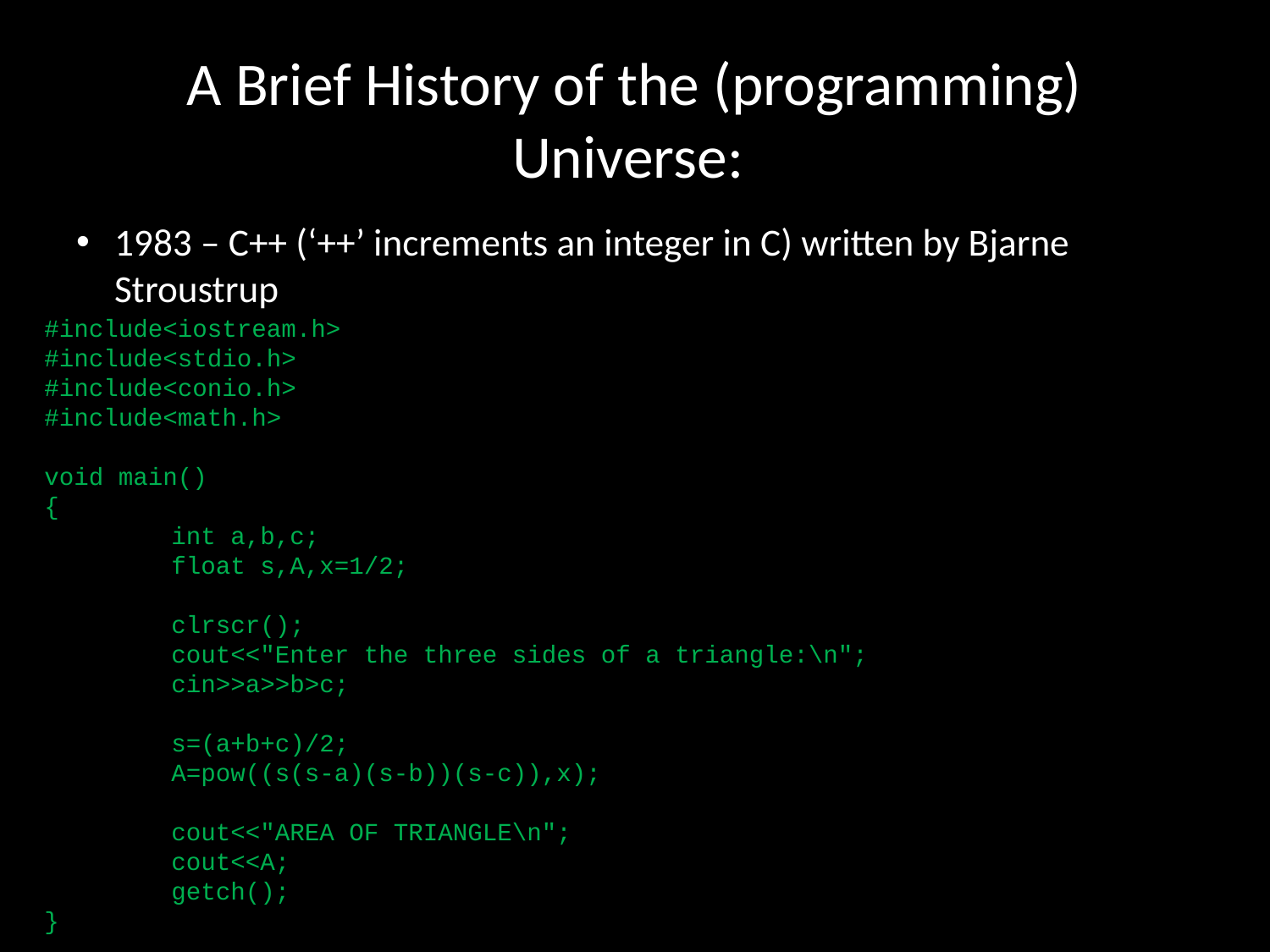

# A Brief History of the (programming) Universe:
1983 – C++ (‘++’ increments an integer in C) written by Bjarne Stroustrup
#include<iostream.h>
#include<stdio.h>
#include<conio.h>
#include<math.h>
void main()
{
	int a,b,c;
	float s,A,x=1/2;
	clrscr();
	cout<<"Enter the three sides of a triangle:\n";
	cin>>a>>b>c;
	s=(a+b+c)/2;
	A=pow((s(s-a)(s-b))(s-c)),x);
	cout<<"AREA OF TRIANGLE\n";
	cout<<A;
	getch();
}